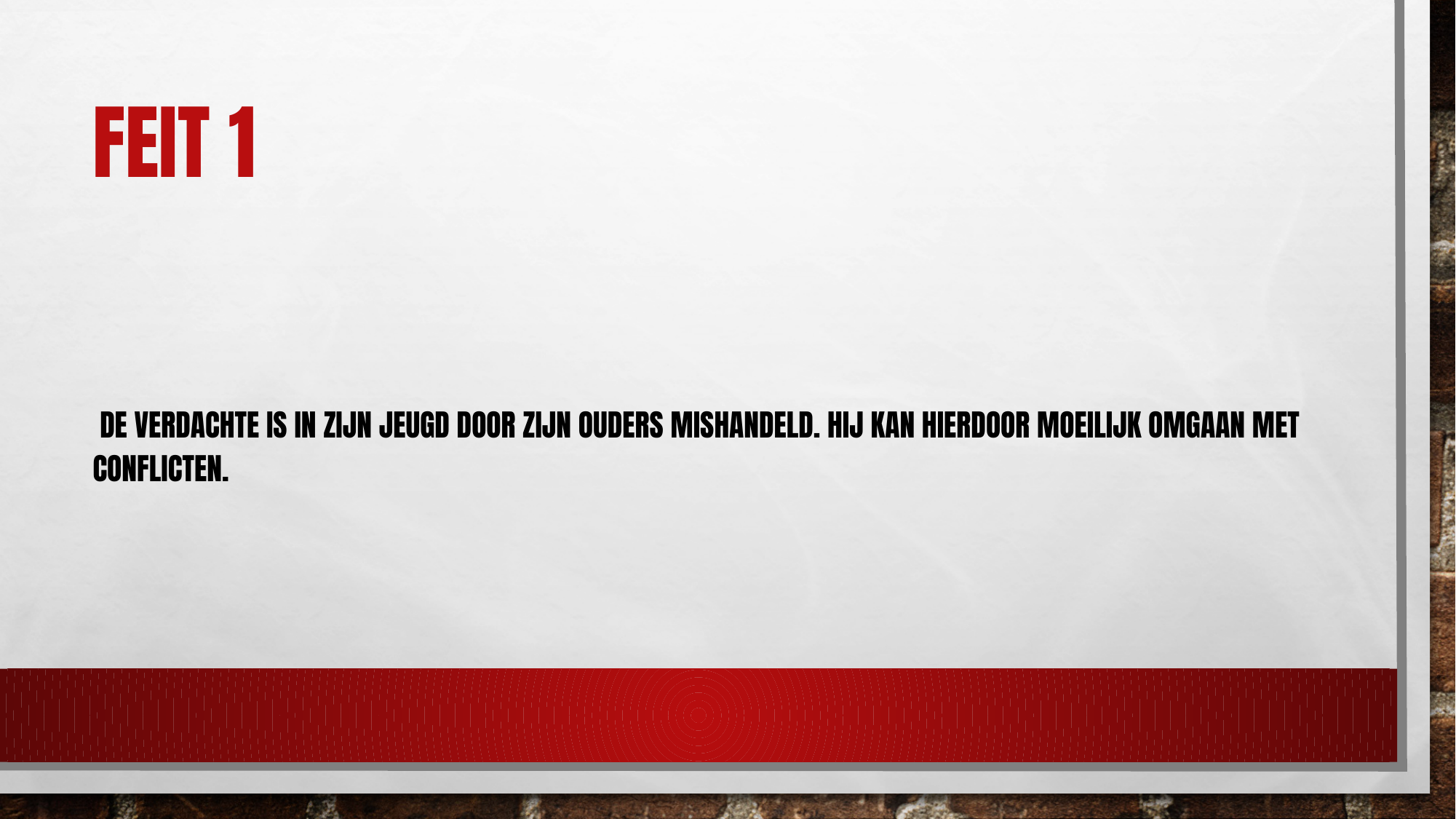

# Feit 1
 De verdachte is in zijn jeugd door zijn ouders mishandeld. Hij kan hierdoor moeilijk omgaan met conflicten.